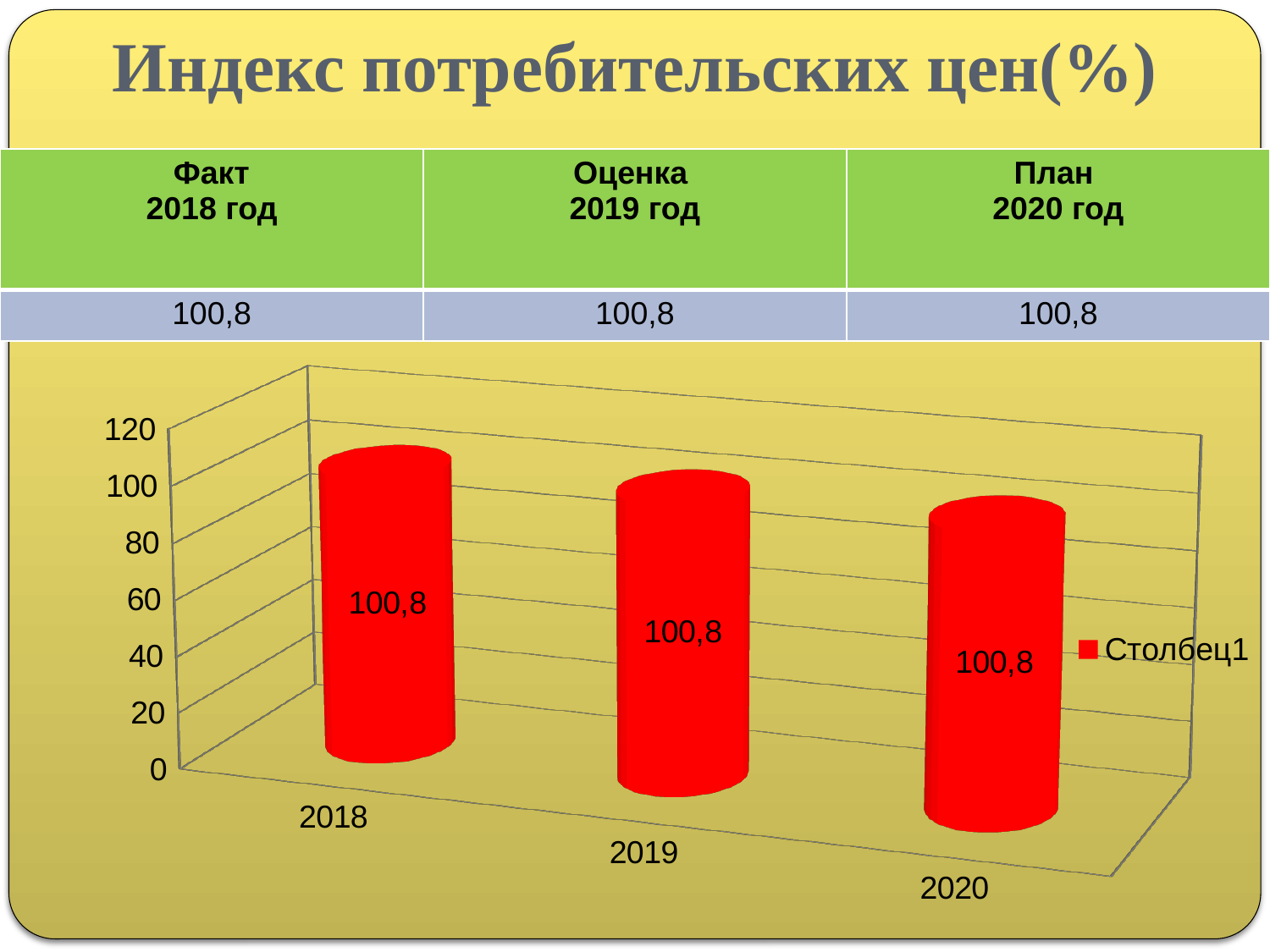

# Индекс потребительских цен(%)

| Факт 2018 год | Оценка 2019 год | План 2020 год |
| --- | --- | --- |
| 100,8 | 100,8 | 100,8 |

[unsupported chart]